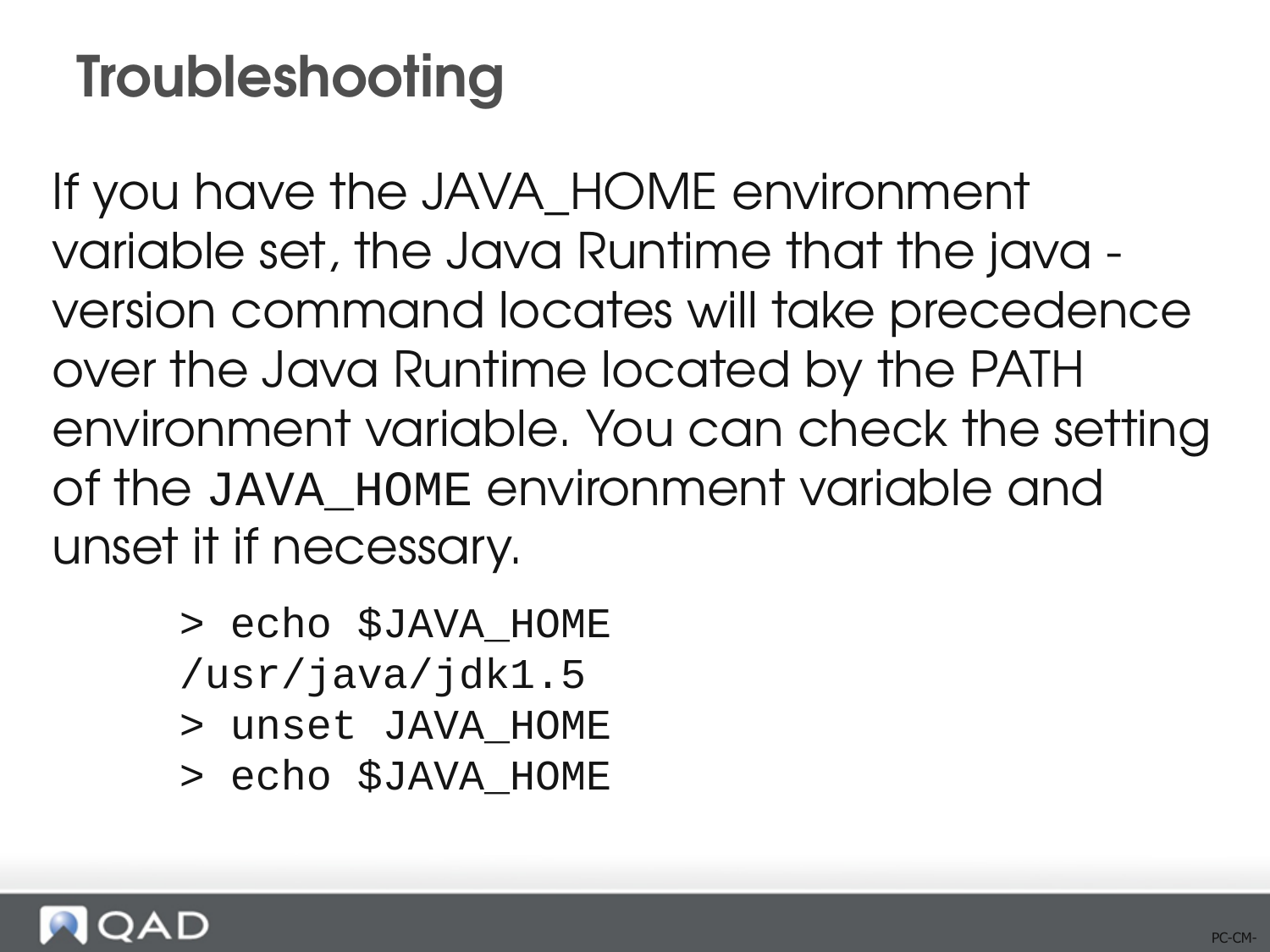

# Troubleshooting
If you have the JAVA_HOME environment variable set, the Java Runtime that the java -version command locates will take precedence over the Java Runtime located by the PATH environment variable. You can check the setting of the JAVA_HOME environment variable and unset it if necessary.

	> echo $JAVA_HOME
	/usr/java/jdk1.5
	> unset JAVA_HOME
	> echo $JAVA_HOME
PC-CM-